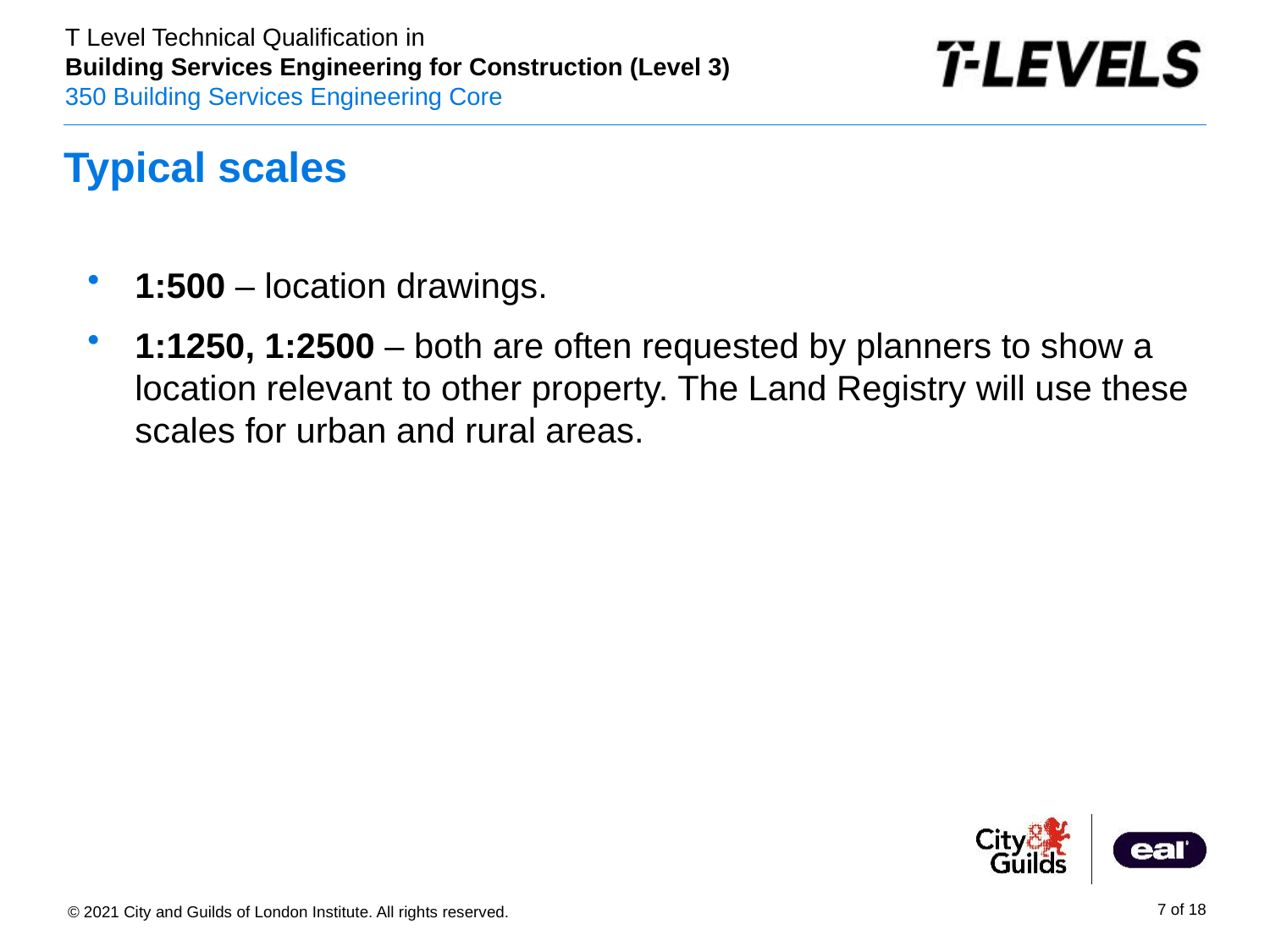

# Typical scales
1:500 – location drawings.
1:1250, 1:2500 – both are often requested by planners to show a location relevant to other property. The Land Registry will use these scales for urban and rural areas.